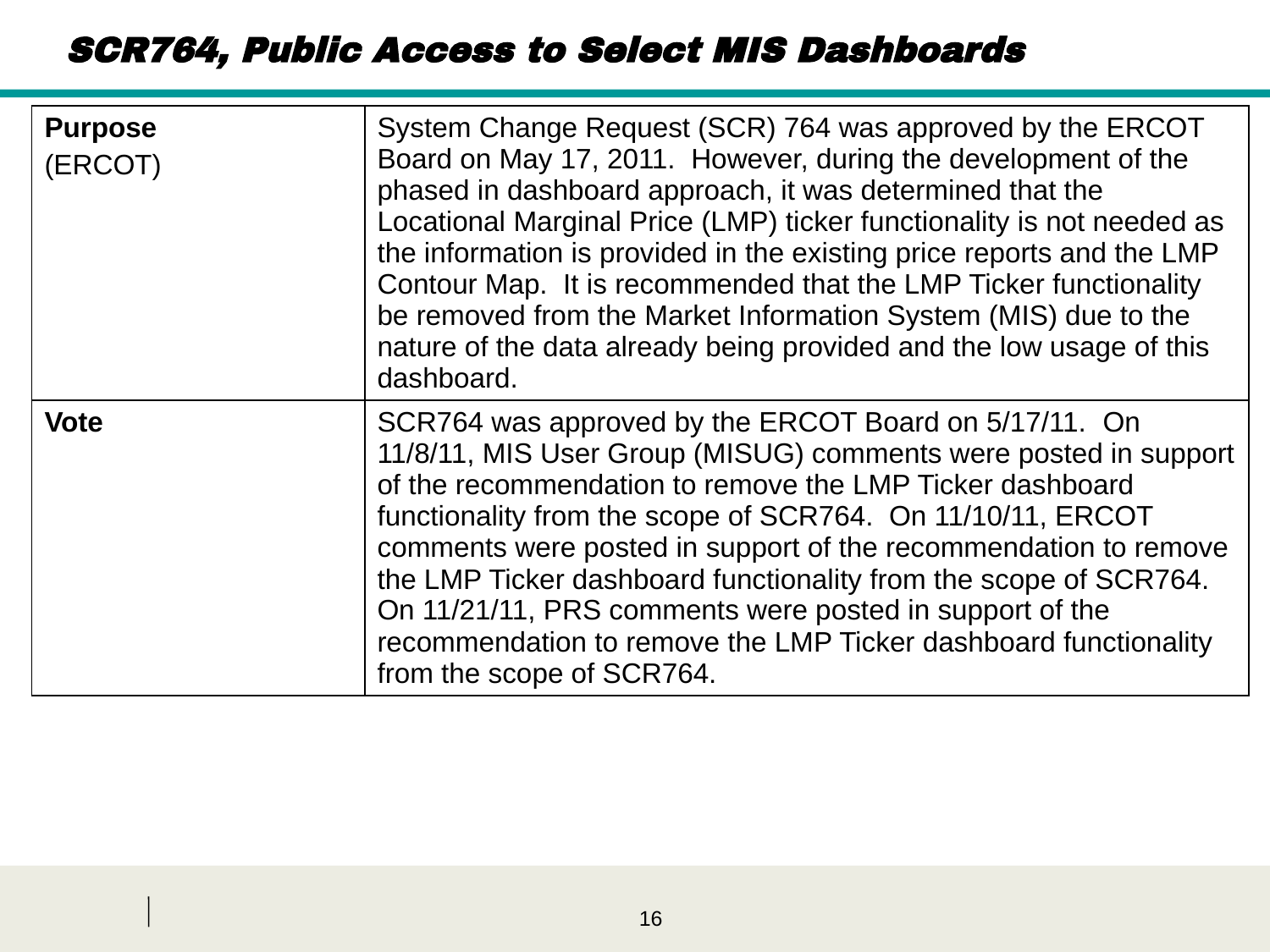

SCR764, Public Access to Select MIS Dashboards
| Purpose (ERCOT) | System Change Request (SCR) 764 was approved by the ERCOT Board on May 17, 2011. However, during the development of the phased in dashboard approach, it was determined that the Locational Marginal Price (LMP) ticker functionality is not needed as the information is provided in the existing price reports and the LMP Contour Map. It is recommended that the LMP Ticker functionality be removed from the Market Information System (MIS) due to the nature of the data already being provided and the low usage of this dashboard. |
| --- | --- |
| Vote | SCR764 was approved by the ERCOT Board on 5/17/11. On 11/8/11, MIS User Group (MISUG) comments were posted in support of the recommendation to remove the LMP Ticker dashboard functionality from the scope of SCR764. On 11/10/11, ERCOT comments were posted in support of the recommendation to remove the LMP Ticker dashboard functionality from the scope of SCR764. On 11/21/11, PRS comments were posted in support of the recommendation to remove the LMP Ticker dashboard functionality from the scope of SCR764. |